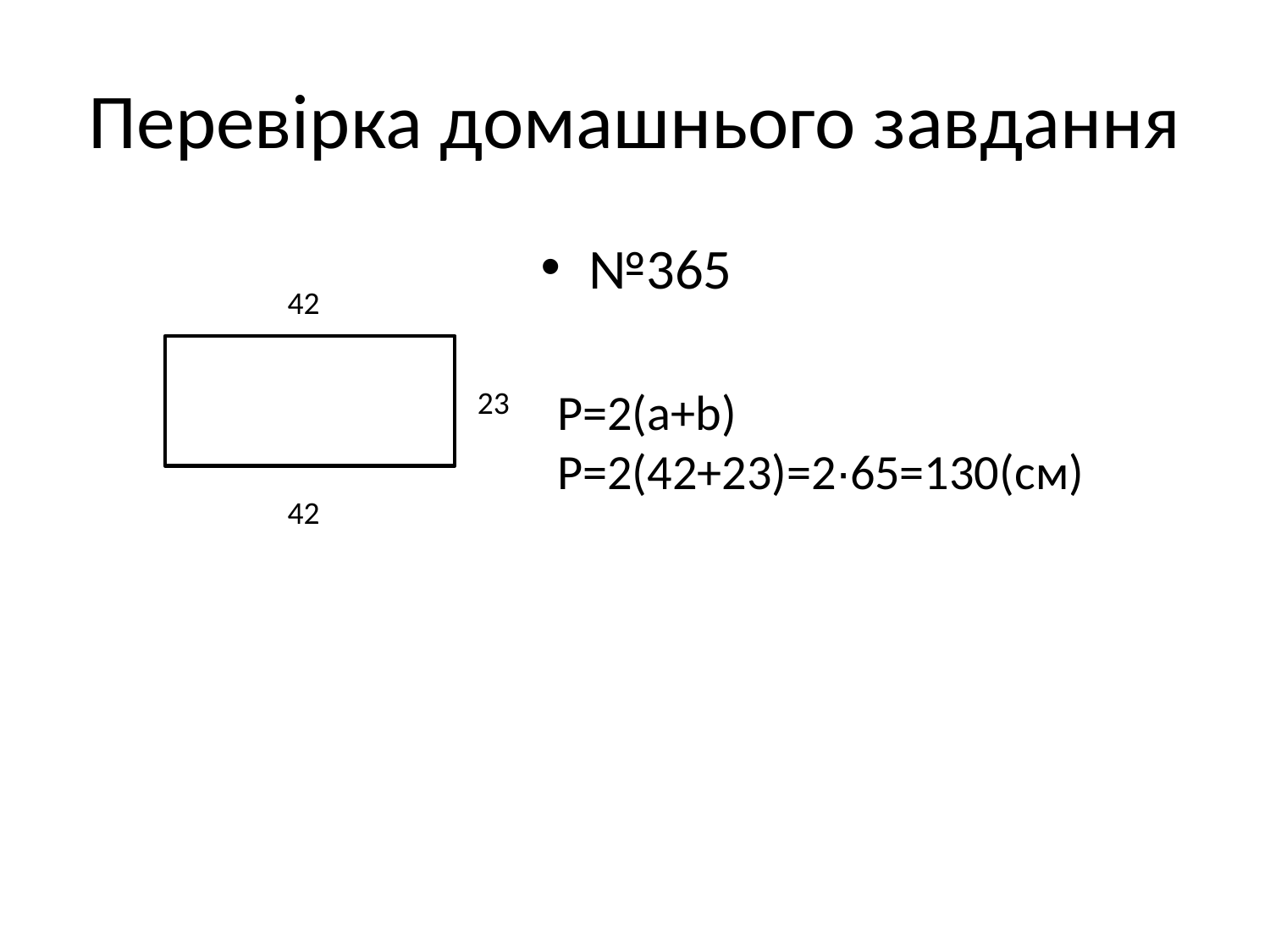

# Перевірка домашнього завдання
№365

Р=2(а+b)     P=2(42+23)=2∙65=130(cм)
42

23
42